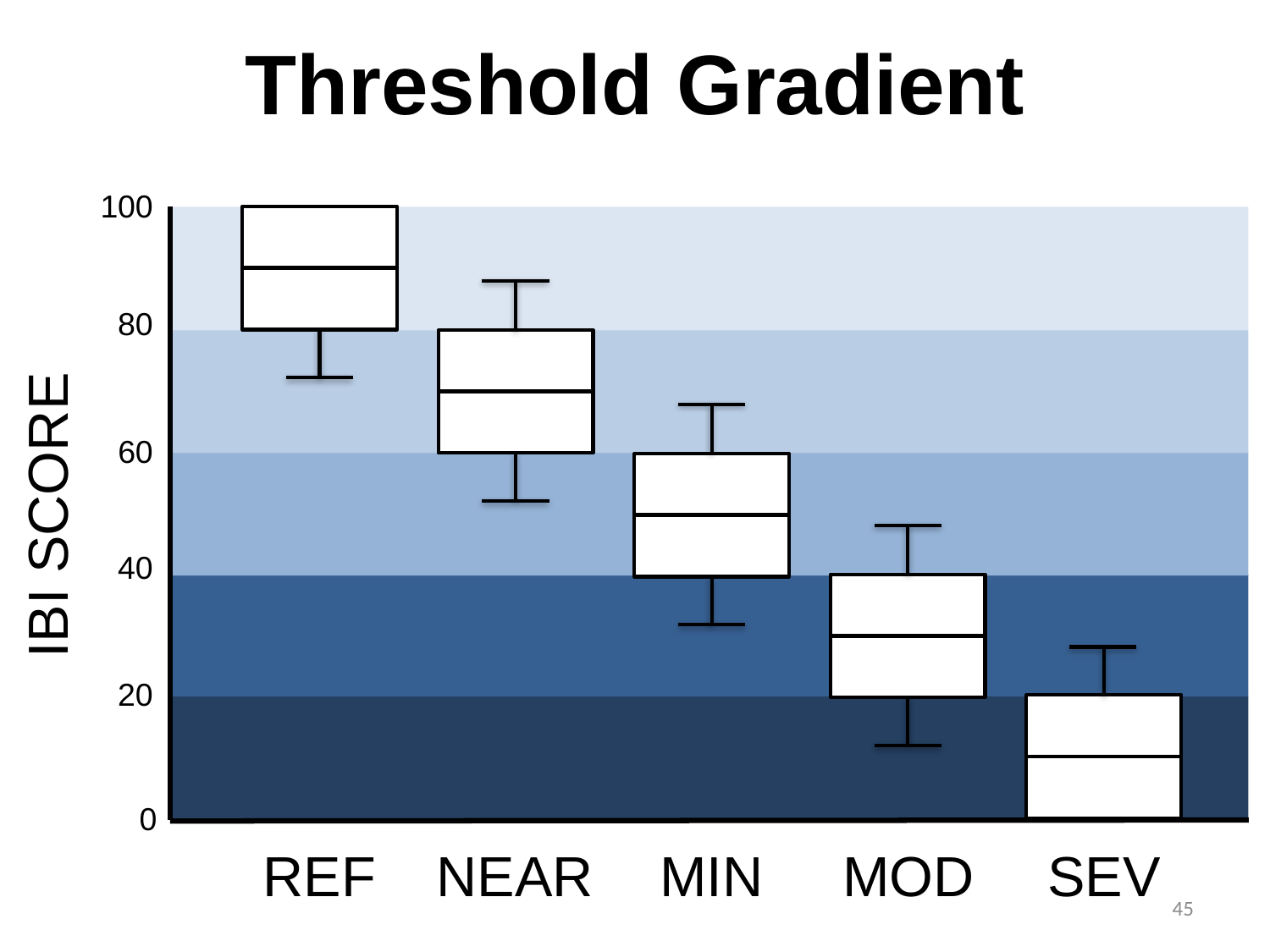

# Threshold Gradient
100
60
0

IBI SCORE
MOD
SEV
REF
NEAR
MIN
80
40
20

45